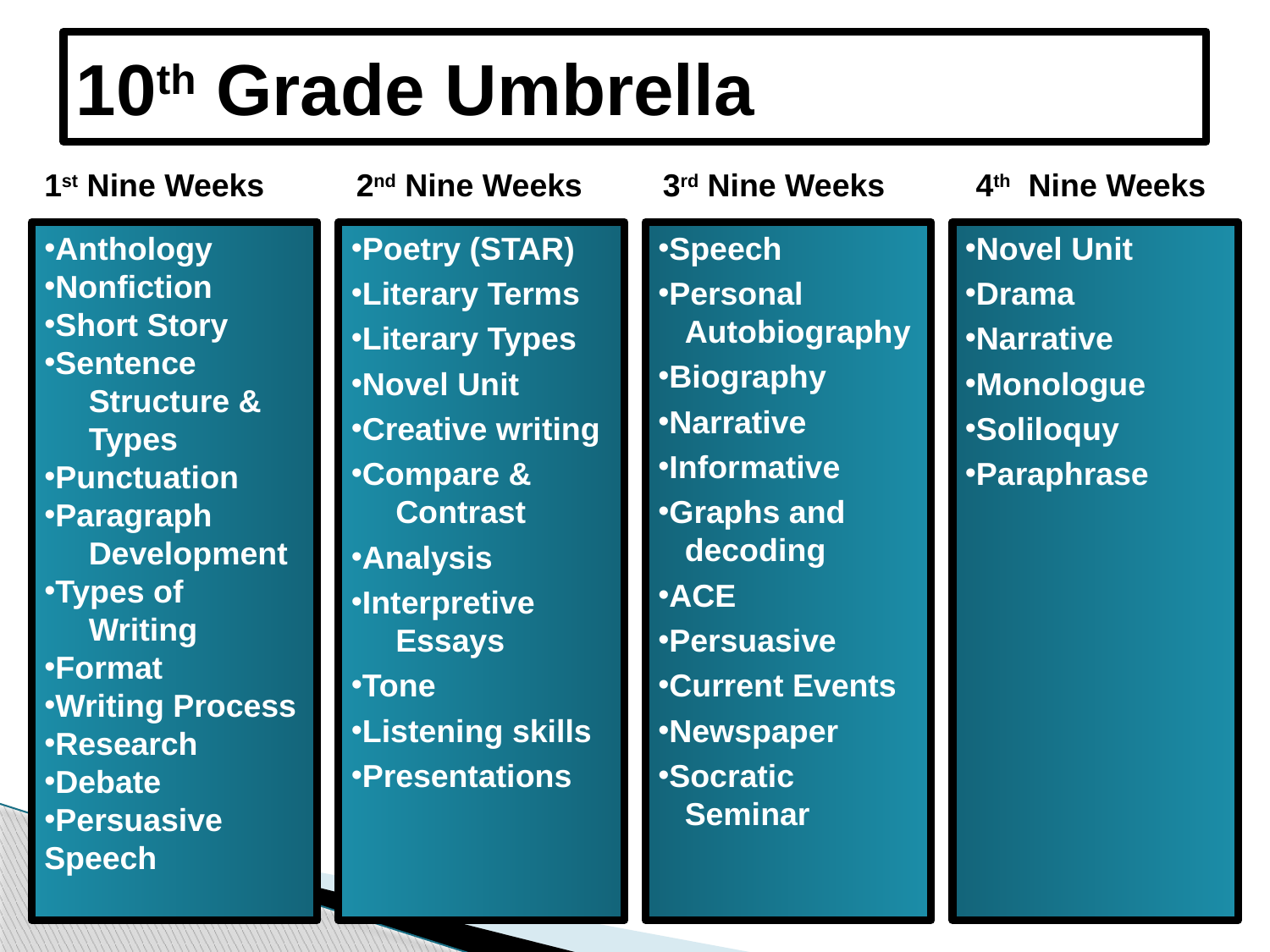

# 10th Grade Umbrella

1st Nine Weeks
2nd Nine Weeks
3rd Nine Weeks
4th  Nine Weeks
Anthology
Nonfiction
Short Story
Sentence
     Structure &
     Types
Punctuation
Paragraph
     Development
Types of
     Writing
Format
Writing Process
Research
Debate
Persuasive Speech

Poetry (STAR)
Literary Terms
Literary Types
Novel Unit
Creative writing
Compare &
     Contrast
Analysis
Interpretive
     Essays
Tone
Listening skills
Presentations

Speech
Personal
   Autobiography
Biography
Narrative
Informative
Graphs and
   decoding
ACE
Persuasive
Current Events
Newspaper
Socratic
   Seminar

Novel Unit
Drama
Narrative
Monologue
Soliloquy
Paraphrase